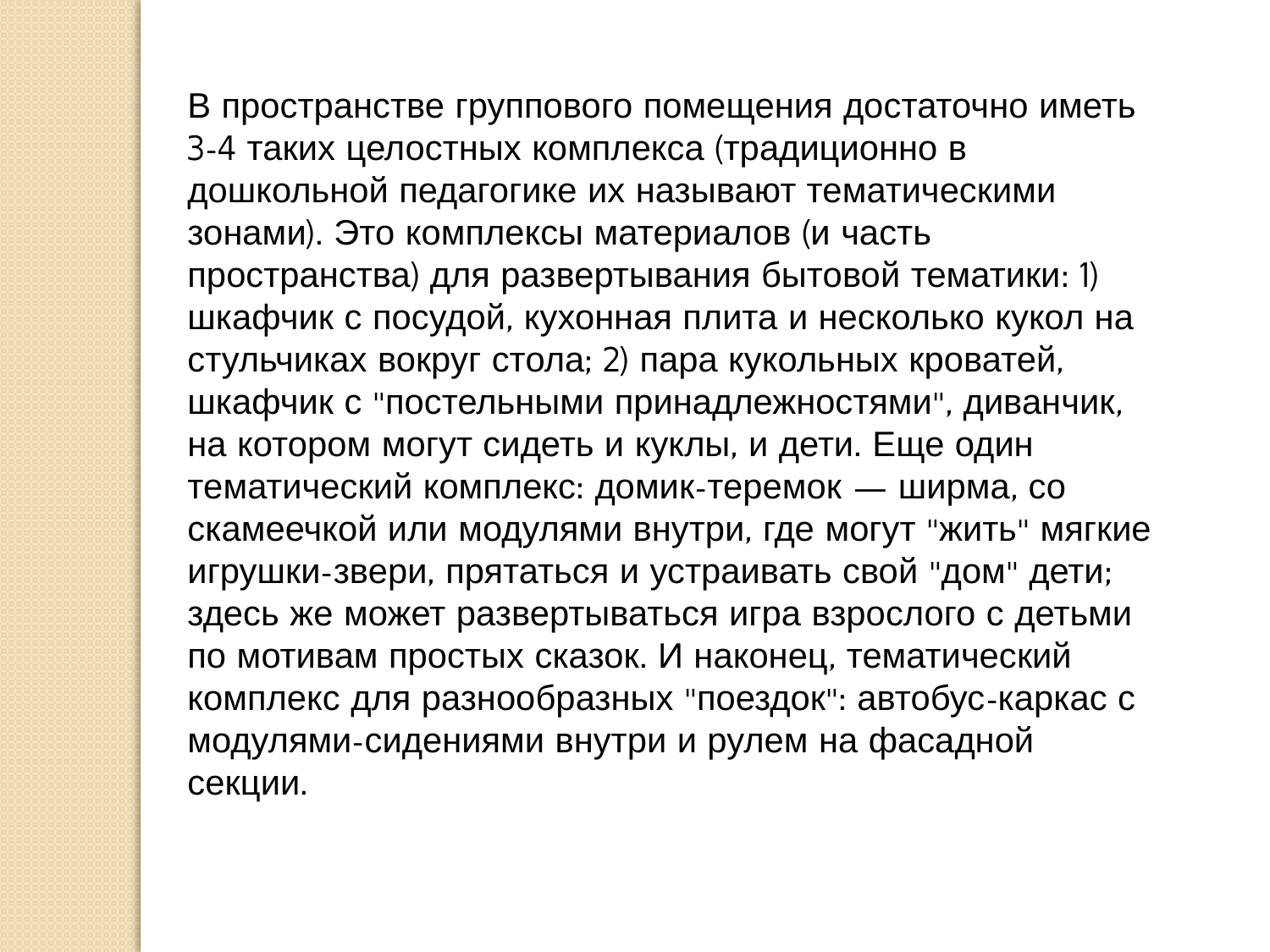

В пространстве группового помещения достаточно иметь 3-4 таких целостных комплекса (традиционно в дошкольной педагогике их называют тематическими зонами). Это комплексы материалов (и часть пространства) для развертывания бытовой тематики: 1) шкафчик с посудой, кухонная плита и несколько кукол на стульчиках вокруг стола; 2) пара кукольных кроватей, шкафчик с "постельными принадлежностями", диванчик, на котором могут сидеть и куклы, и дети. Еще один тематический комплекс: домик-теремок — ширма, со скамеечкой или модулями внутри, где могут "жить" мягкие игрушки-звери, прятаться и устраивать свой "дом" дети; здесь же может развертываться игра взрослого с детьми по мотивам простых сказок. И наконец, тематический комплекс для разнообразных "поездок": автобус-каркас с модулями-сидениями внутри и рулем на фасадной секции.